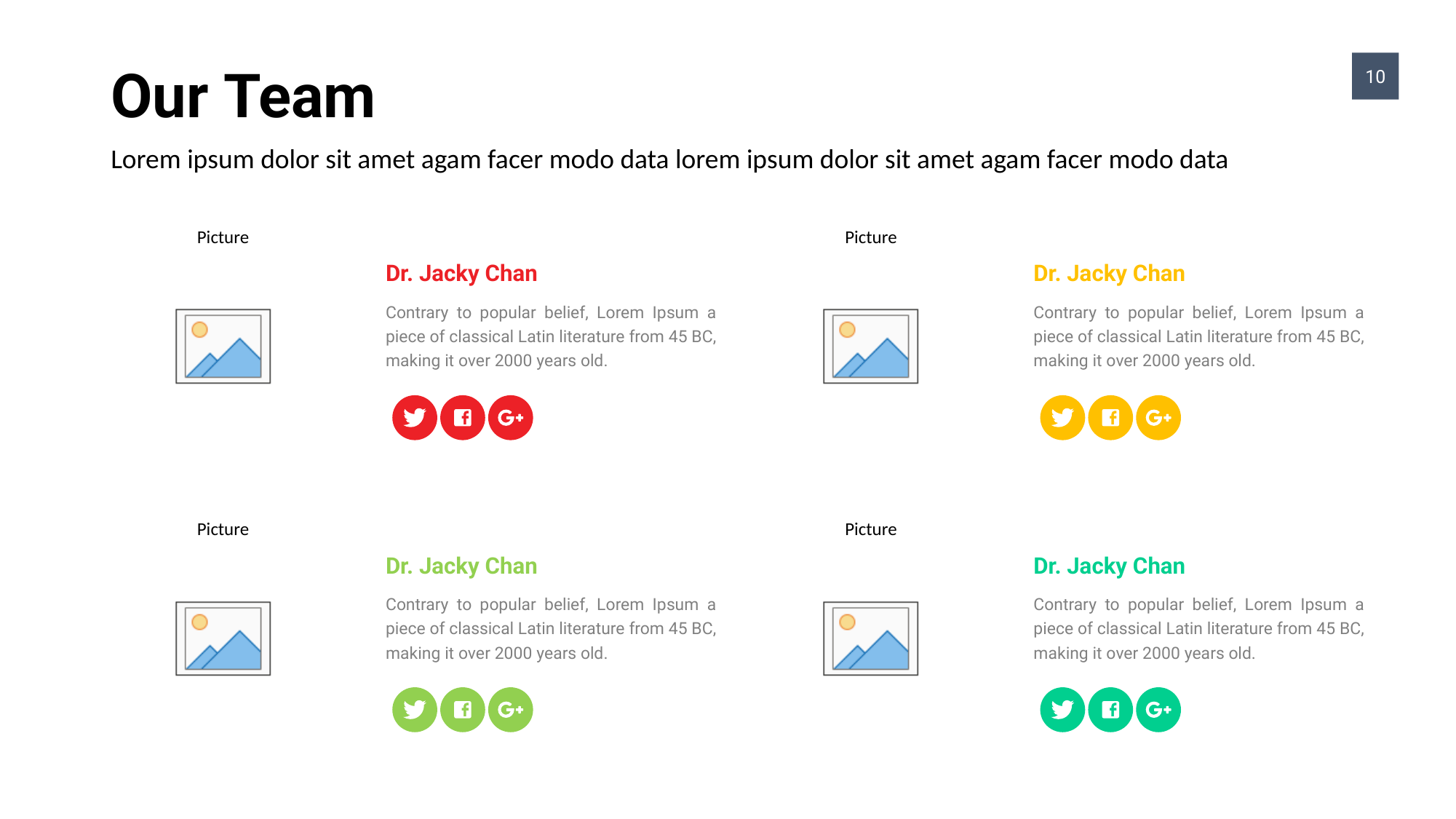

Our Team
10
Lorem ipsum dolor sit amet agam facer modo data lorem ipsum dolor sit amet agam facer modo data

Dr. Jacky Chan
Contrary to popular belief, Lorem Ipsum a piece of classical Latin literature from 45 BC, making it over 2000 years old.

Dr. Jacky Chan
Contrary to popular belief, Lorem Ipsum a piece of classical Latin literature from 45 BC, making it over 2000 years old.

Dr. Jacky Chan
Contrary to popular belief, Lorem Ipsum a piece of classical Latin literature from 45 BC, making it over 2000 years old.

Dr. Jacky Chan
Contrary to popular belief, Lorem Ipsum a piece of classical Latin literature from 45 BC, making it over 2000 years old.